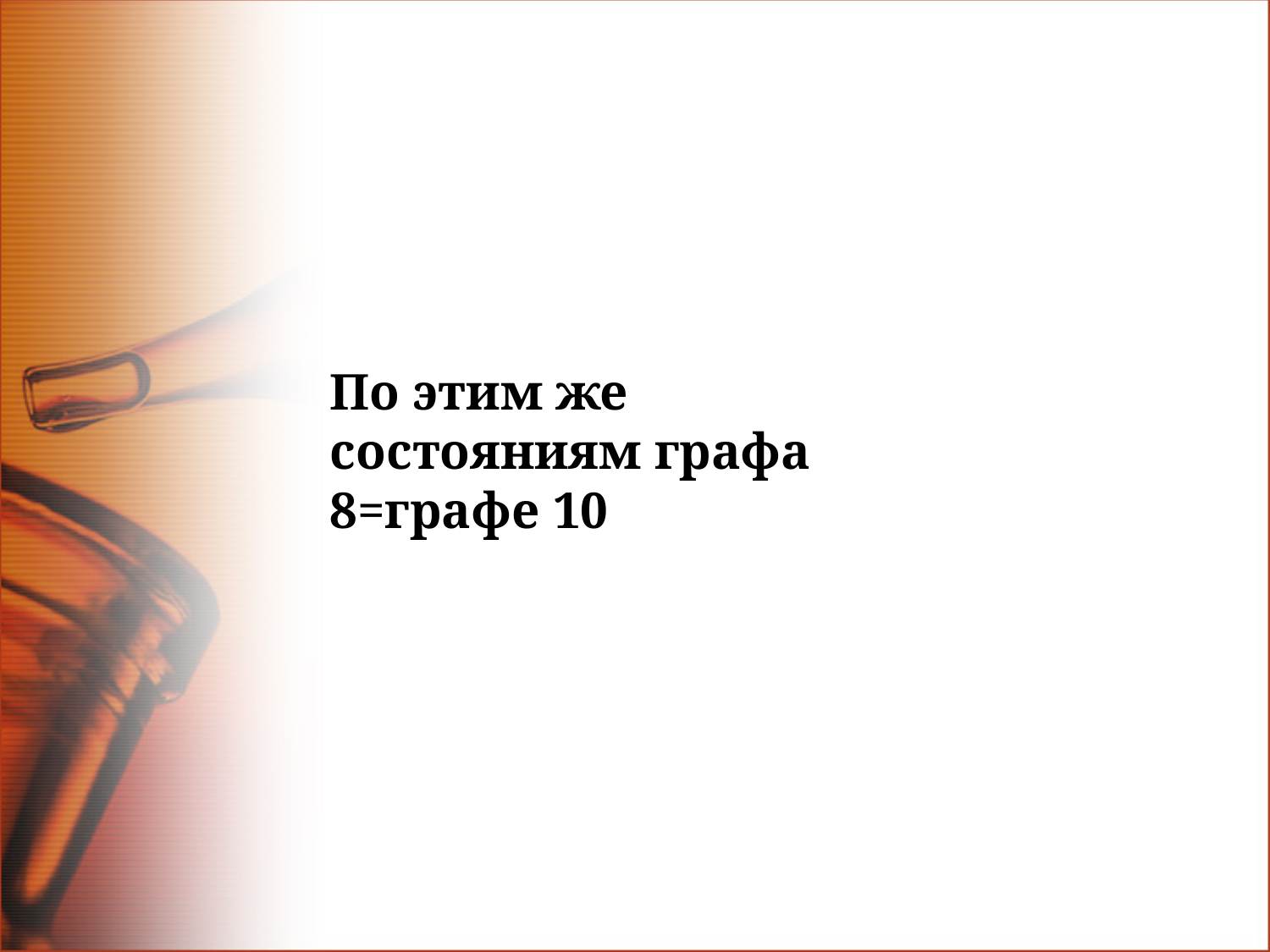

По этим же состояниям графа 8=графе 10